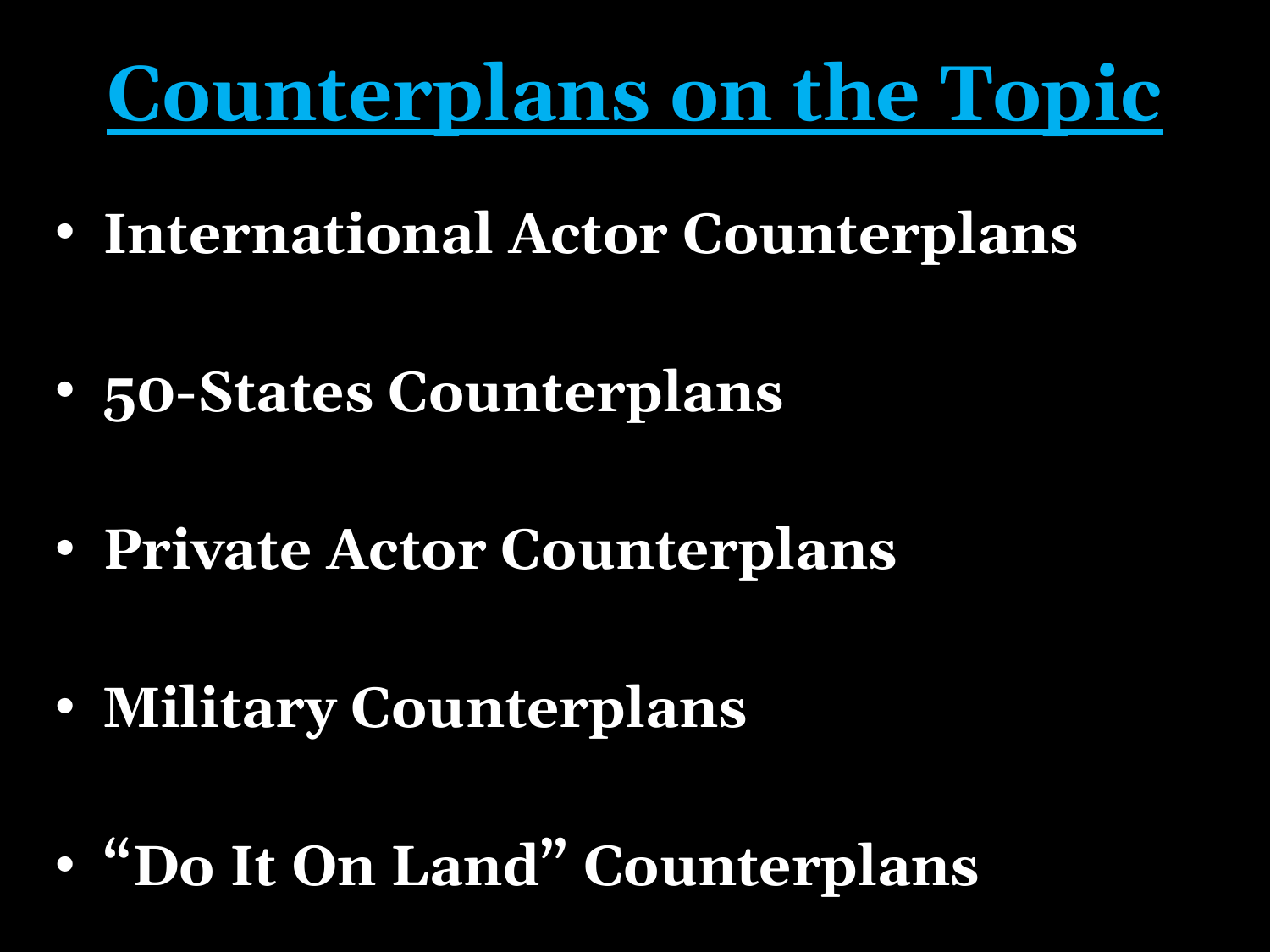

# Counterplans on the Topic
International Actor Counterplans

50-States Counterplans

Private Actor Counterplans

Military Counterplans

“Do It On Land” Counterplans